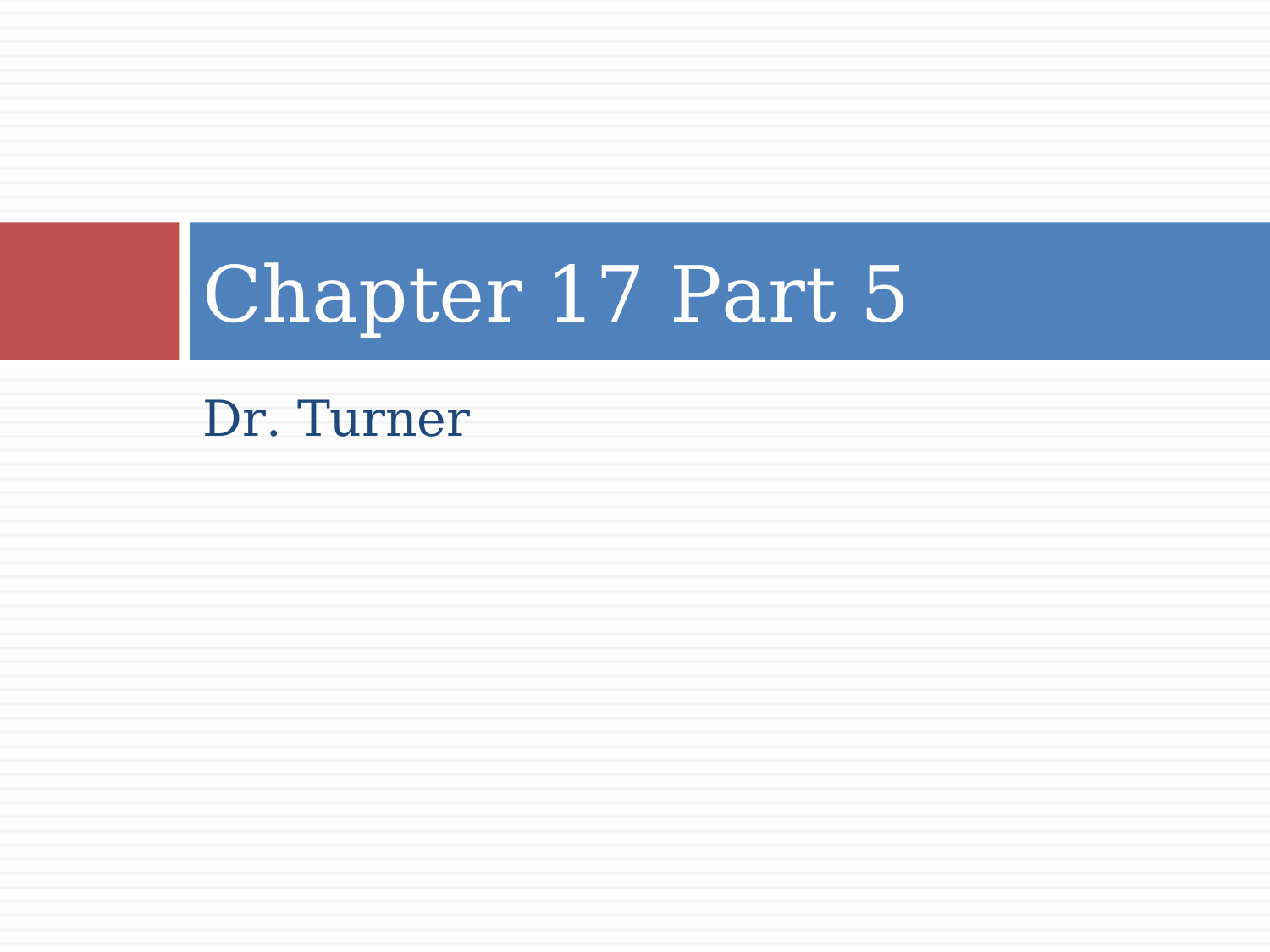

# Chapter 17 Part 5
Dr. Turner